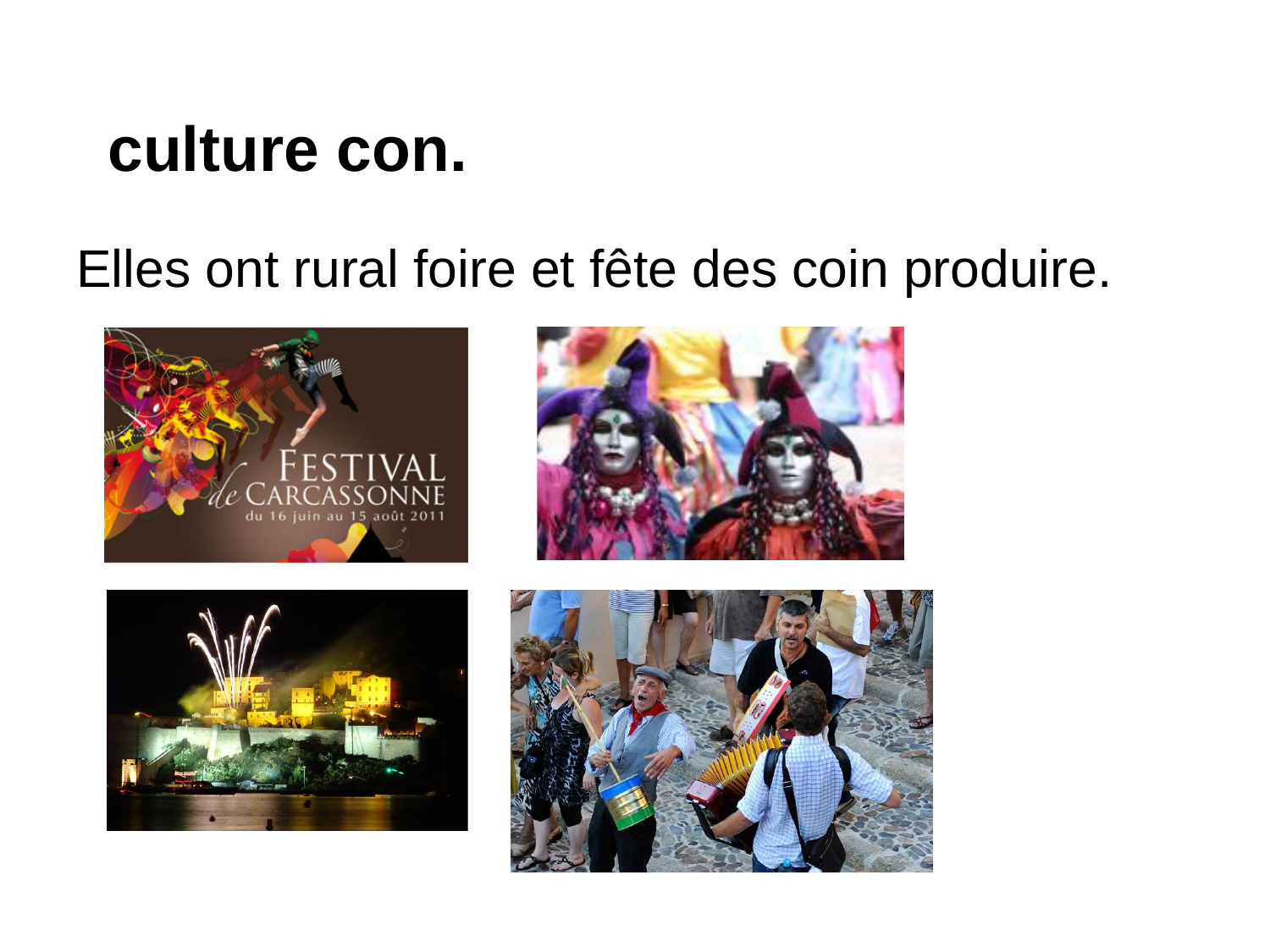

# culture con.
Elles ont rural foire et fête des coin produire.